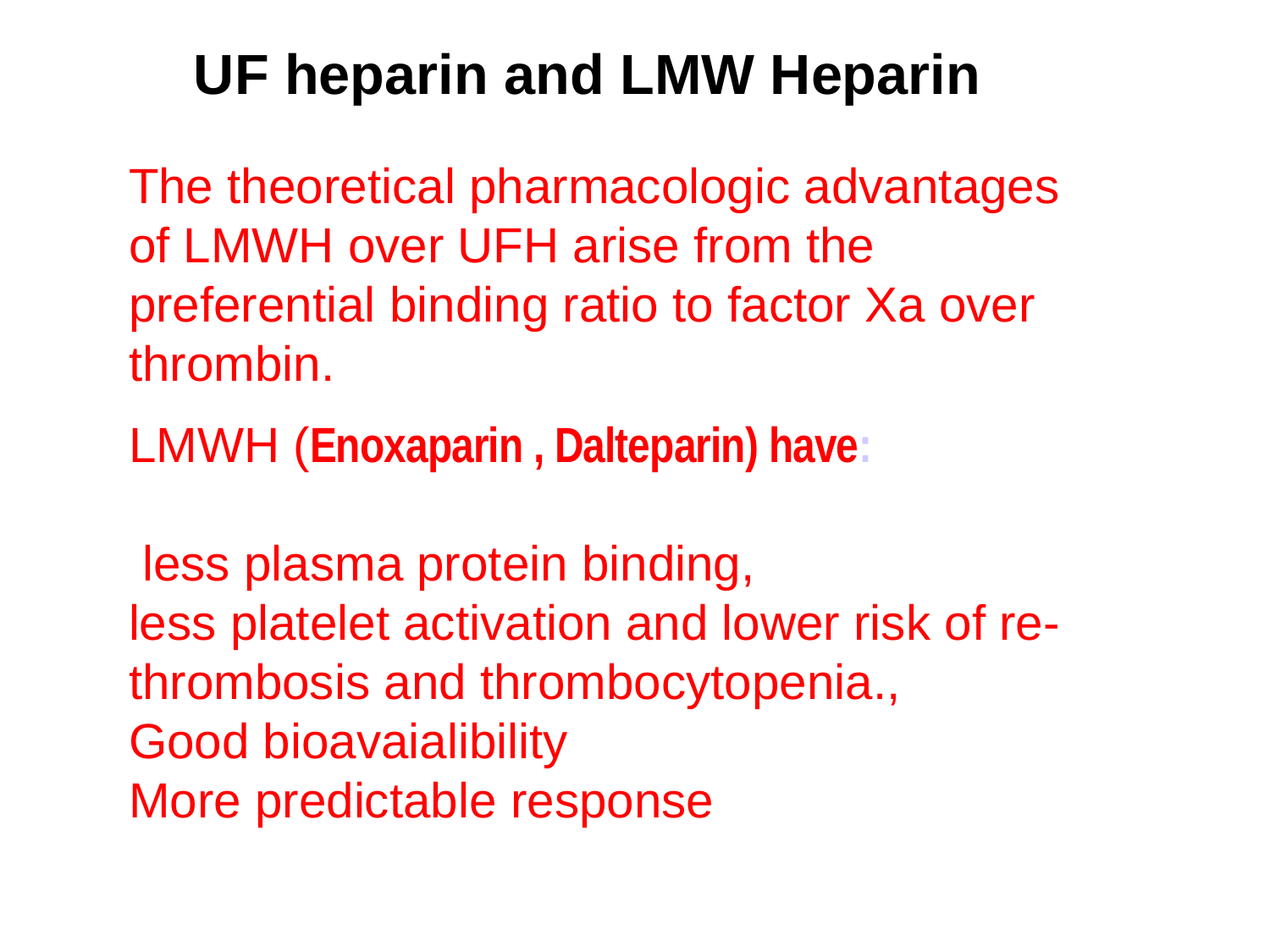

UF heparin and LMW Heparin
The theoretical pharmacologic advantages of LMWH over UFH arise from the preferential binding ratio to factor Xa over thrombin.

LMWH (Enoxaparin , Dalteparin) have:

 less plasma protein binding,
less platelet activation and lower risk of re-thrombosis and thrombocytopenia.,
Good bioavaialibility
More predictable response